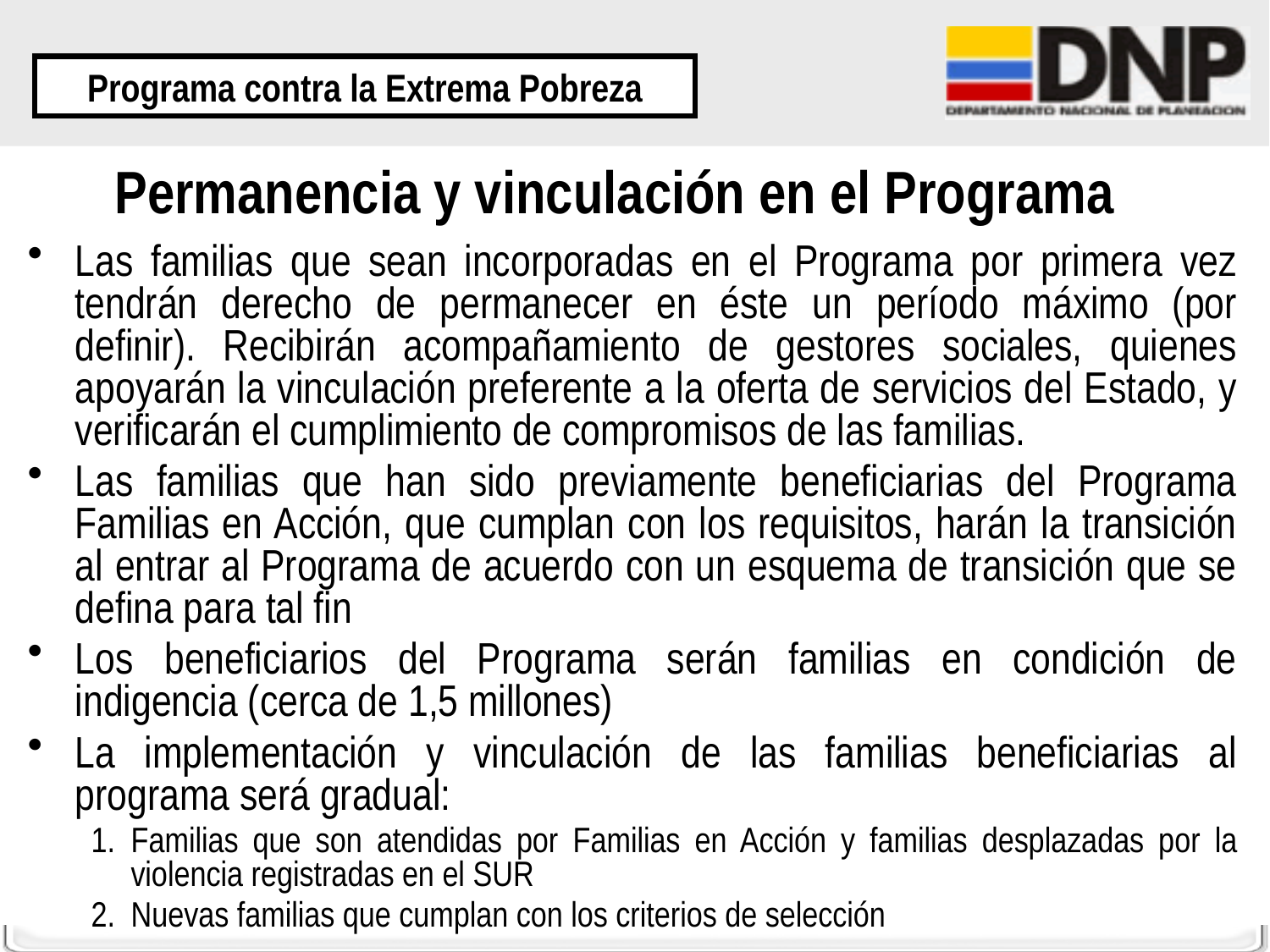

Programa contra la Extrema Pobreza
# Permanencia y vinculación en el Programa
Las familias que sean incorporadas en el Programa por primera vez tendrán derecho de permanecer en éste un período máximo (por definir). Recibirán acompañamiento de gestores sociales, quienes apoyarán la vinculación preferente a la oferta de servicios del Estado, y verificarán el cumplimiento de compromisos de las familias.
Las familias que han sido previamente beneficiarias del Programa Familias en Acción, que cumplan con los requisitos, harán la transición al entrar al Programa de acuerdo con un esquema de transición que se defina para tal fin
Los beneficiarios del Programa serán familias en condición de indigencia (cerca de 1,5 millones)
La implementación y vinculación de las familias beneficiarias al programa será gradual:
Familias que son atendidas por Familias en Acción y familias desplazadas por la violencia registradas en el SUR
Nuevas familias que cumplan con los criterios de selección